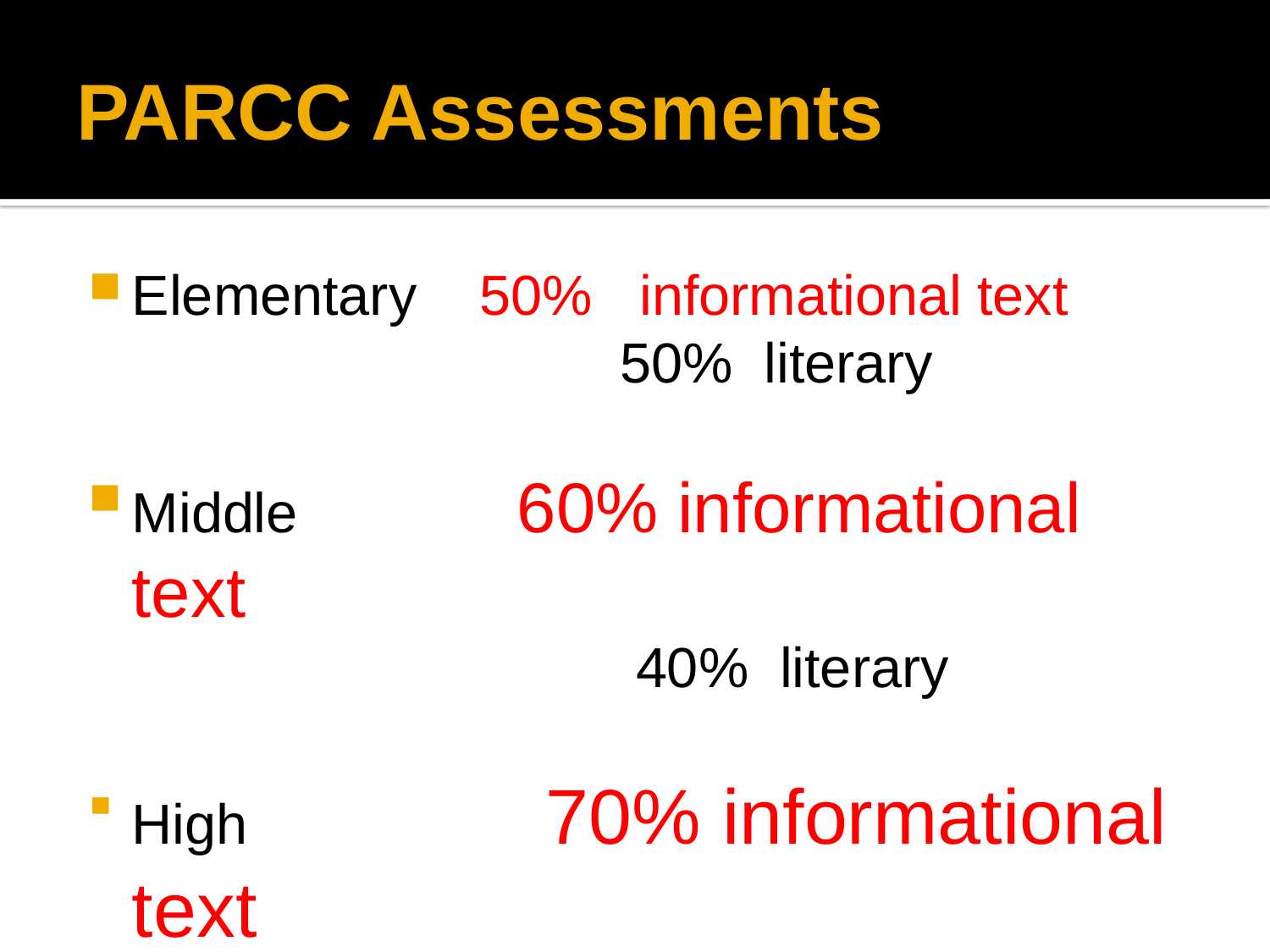

# PARCC Assessments
Elementary    50%   informational text
                                  50%  literary

Middle              60% informational text
                                   40%  literary

High                   70% informational text
                                    30% literary